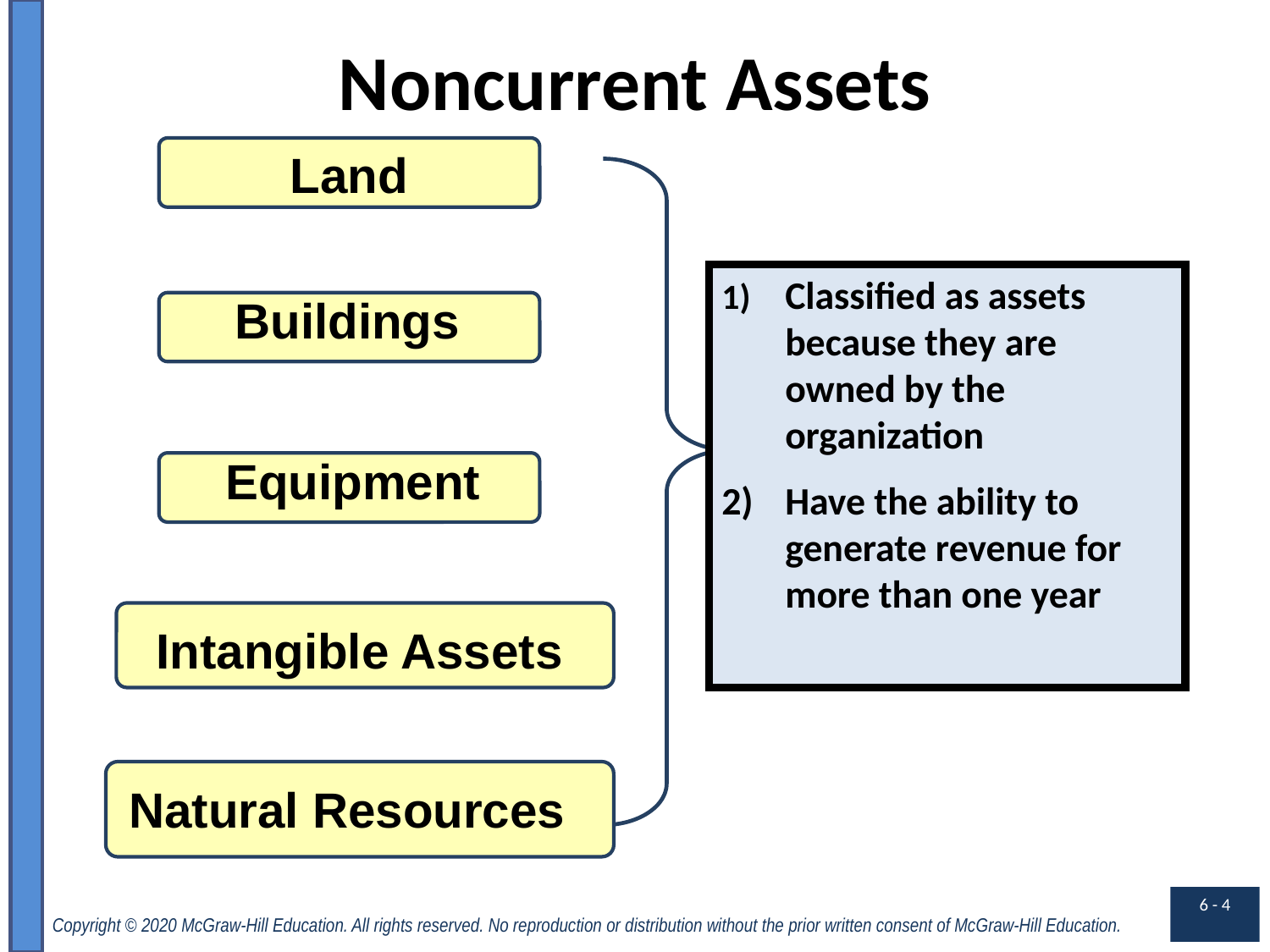

# Noncurrent Assets
Land

Buildings

Equipment

Intangible Assets

Natural Resources

1)	Classified as assets because they are owned by the organization
2)	Have the ability to generate revenue for more than one year